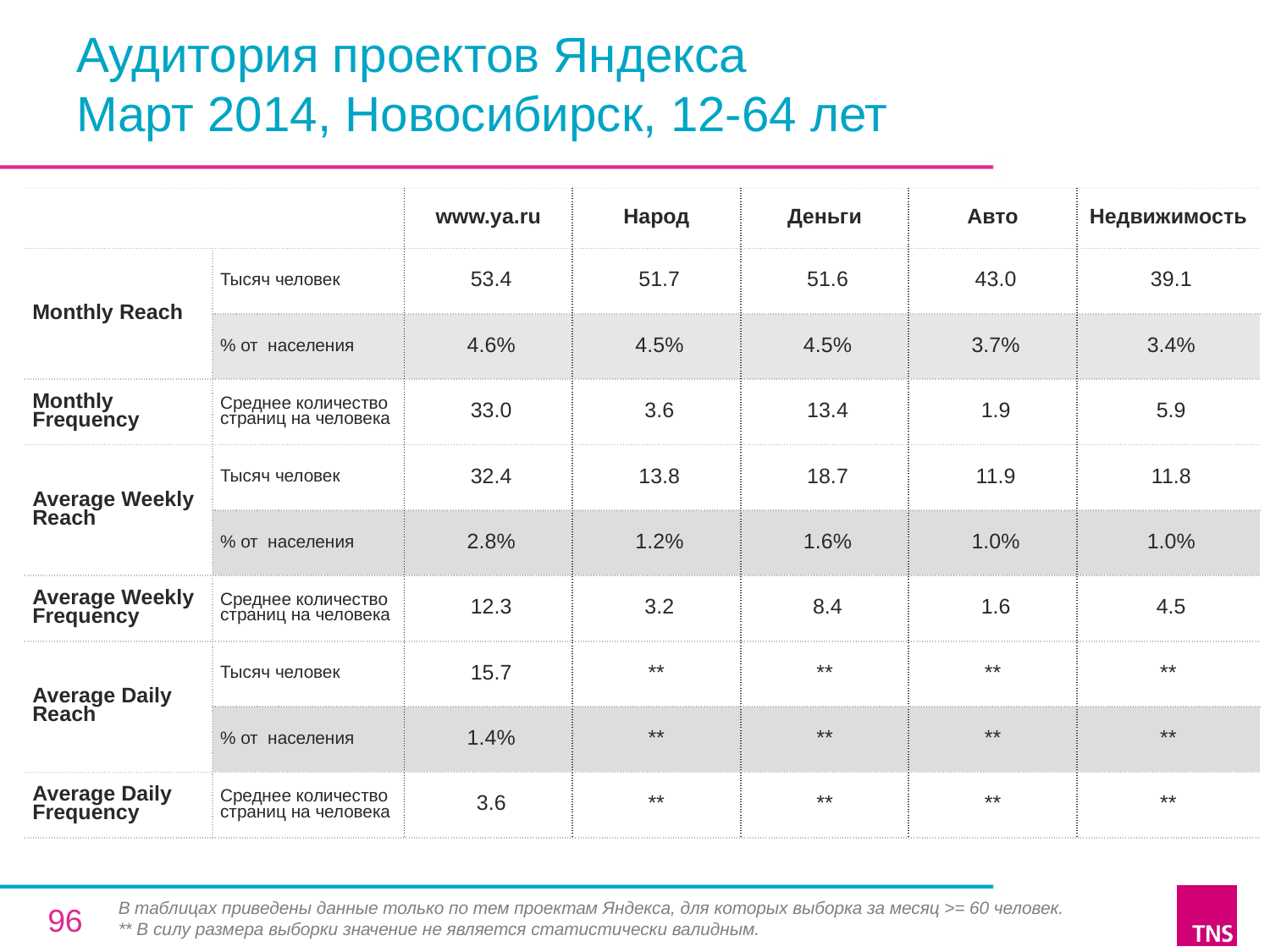

# Аудитория проектов Яндекса Март 2014, Новосибирск, 12-64 лет
|  |  | www.ya.ru | Народ | Деньги | Авто | Недвижимость |
| --- | --- | --- | --- | --- | --- | --- |
| Monthly Reach | Тысяч человек | 53.4 | 51.7 | 51.6 | 43.0 | 39.1 |
|  | % от населения | 4.6% | 4.5% | 4.5% | 3.7% | 3.4% |
| Monthly Frequency | Среднее количество страниц на человека | 33.0 | 3.6 | 13.4 | 1.9 | 5.9 |
| Average Weekly Reach | Тысяч человек | 32.4 | 13.8 | 18.7 | 11.9 | 11.8 |
|  | % от населения | 2.8% | 1.2% | 1.6% | 1.0% | 1.0% |
| Average Weekly Frequency | Среднее количество страниц на человека | 12.3 | 3.2 | 8.4 | 1.6 | 4.5 |
| Average Daily Reach | Тысяч человек | 15.7 | \*\* | \*\* | \*\* | \*\* |
|  | % от населения | 1.4% | \*\* | \*\* | \*\* | \*\* |
| Average Daily Frequency | Среднее количество страниц на человека | 3.6 | \*\* | \*\* | \*\* | \*\* |
В таблицах приведены данные только по тем проектам Яндекса, для которых выборка за месяц >= 60 человек.
** В силу размера выборки значение не является статистически валидным.
96